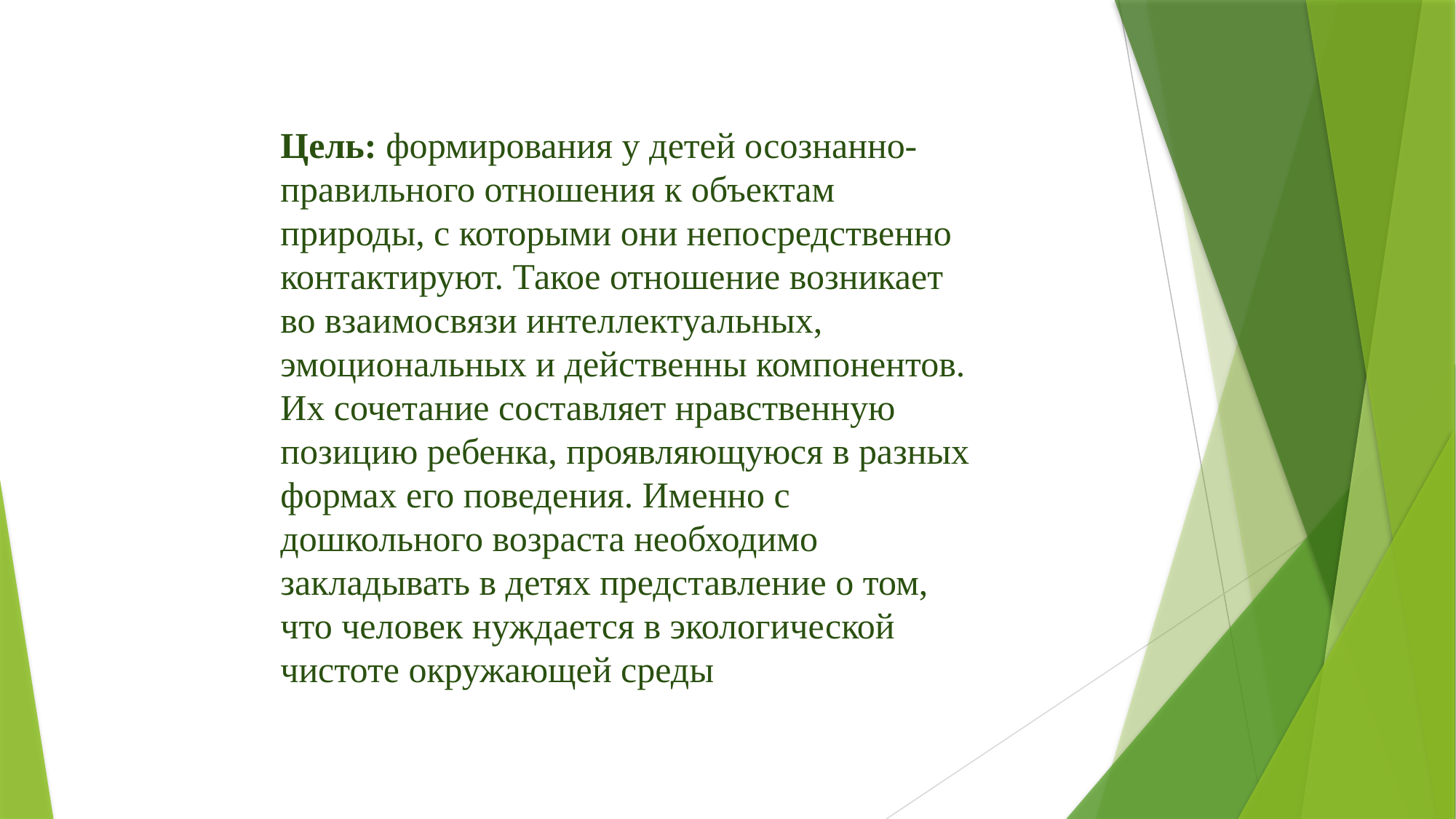

Цель: формирования у детей осознанно-правильного отношения к объектам природы, с которыми они непосредственно контактируют. Такое отношение возникает во взаимосвязи интеллектуальных, эмоциональных и действенны компонентов. Их сочетание составляет нравственную позицию ребенка, проявляющуюся в разных формах его поведения. Именно с дошкольного возраста необходимо закладывать в детях представление о том, что человек нуждается в экологической чистоте окружающей среды